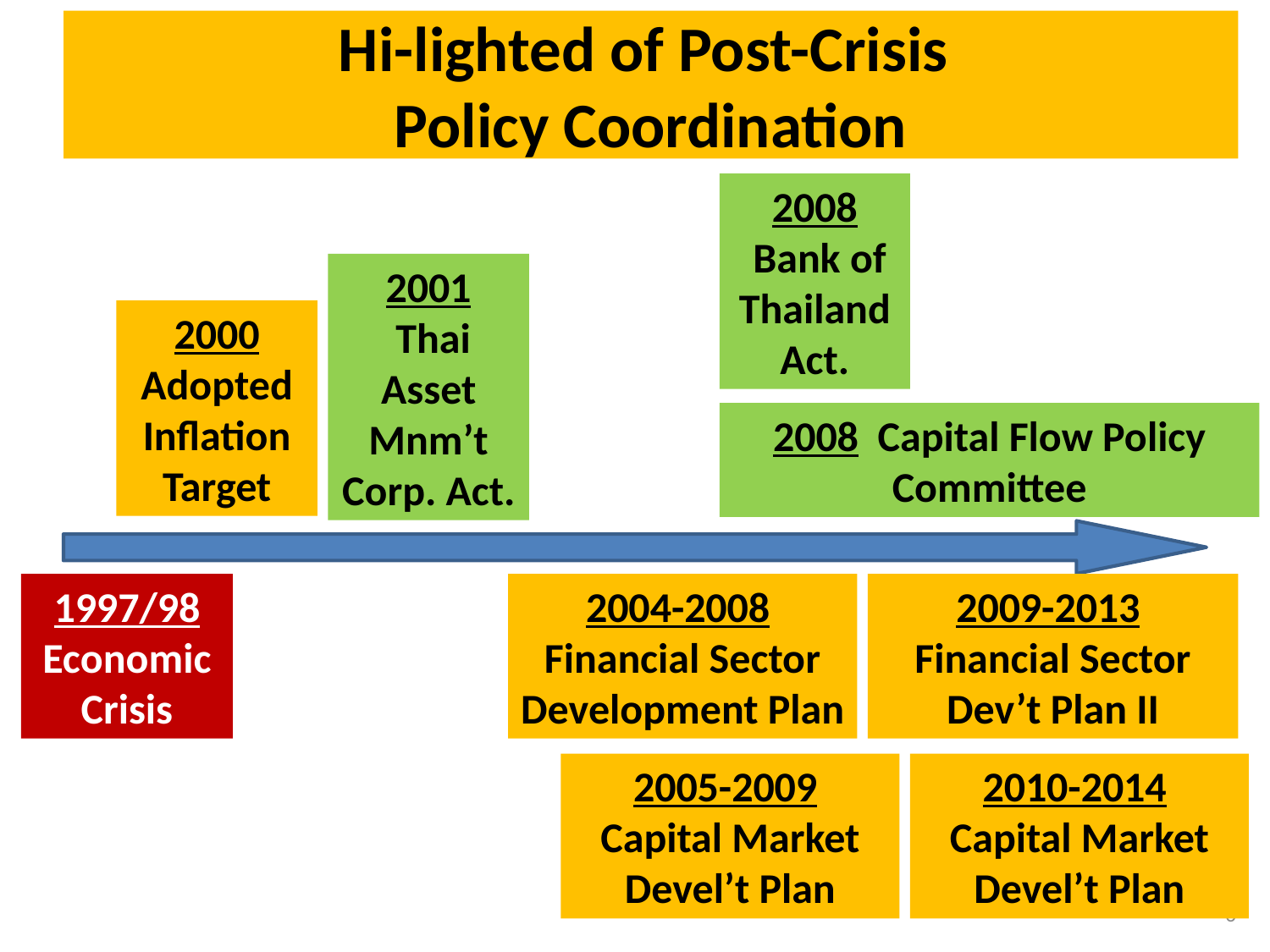

Hi-lighted of Post-Crisis
Policy Coordination
2008
 Bank of Thailand Act.
2001
 Thai Asset Mnm’t Corp. Act.
2000 Adopted
Inflation Target
2008  Capital Flow Policy Committee

1997/98 Economic Crisis
2004-2008  Financial Sector Development Plan
2009-2013  Financial Sector Dev’t Plan II
2005-2009  Capital Market Devel’t Plan
2010-2014  Capital Market Devel’t Plan
6